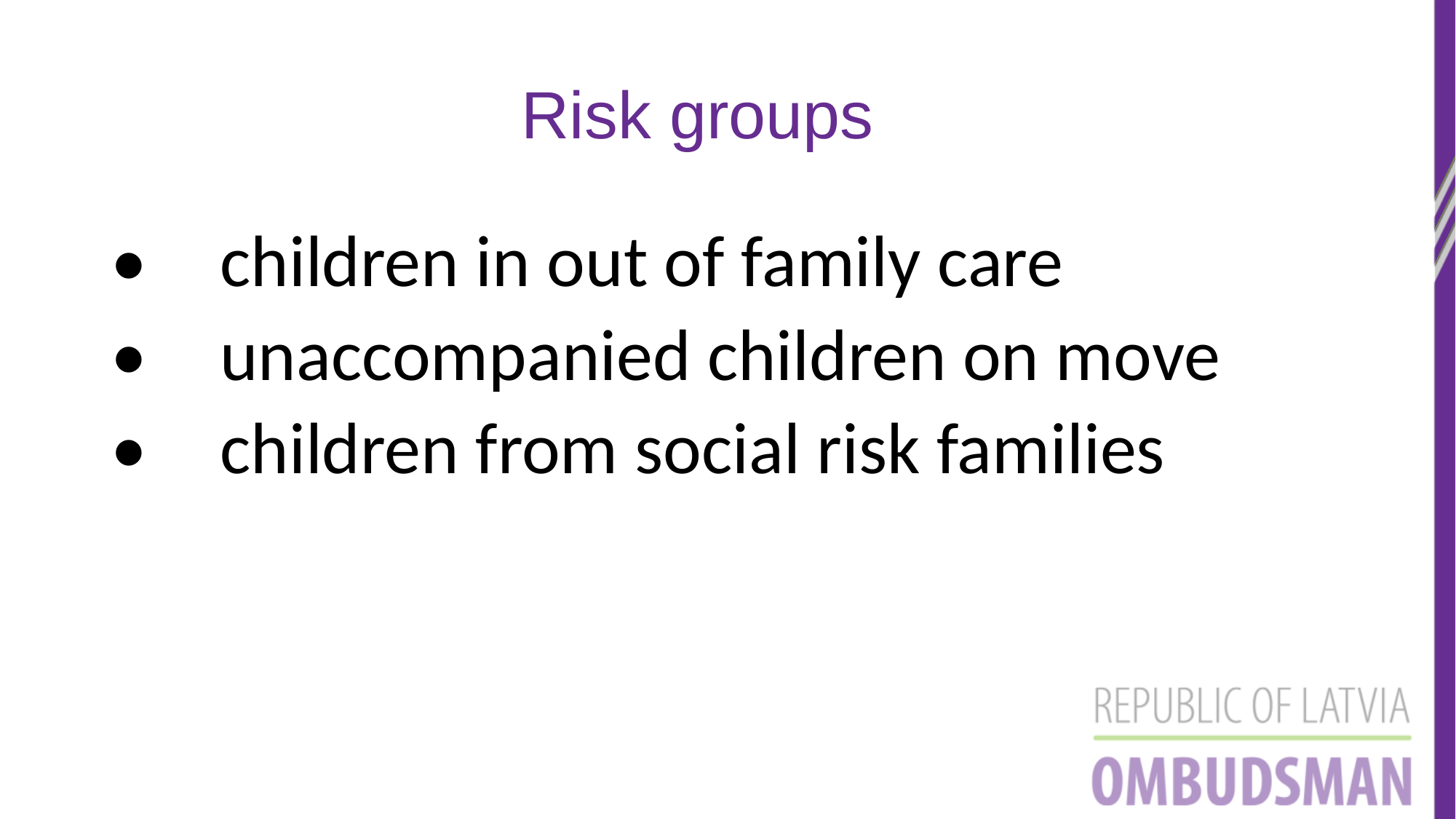

Risk groups
•	children in out of family care
•	unaccompanied children on move
•	children from social risk families